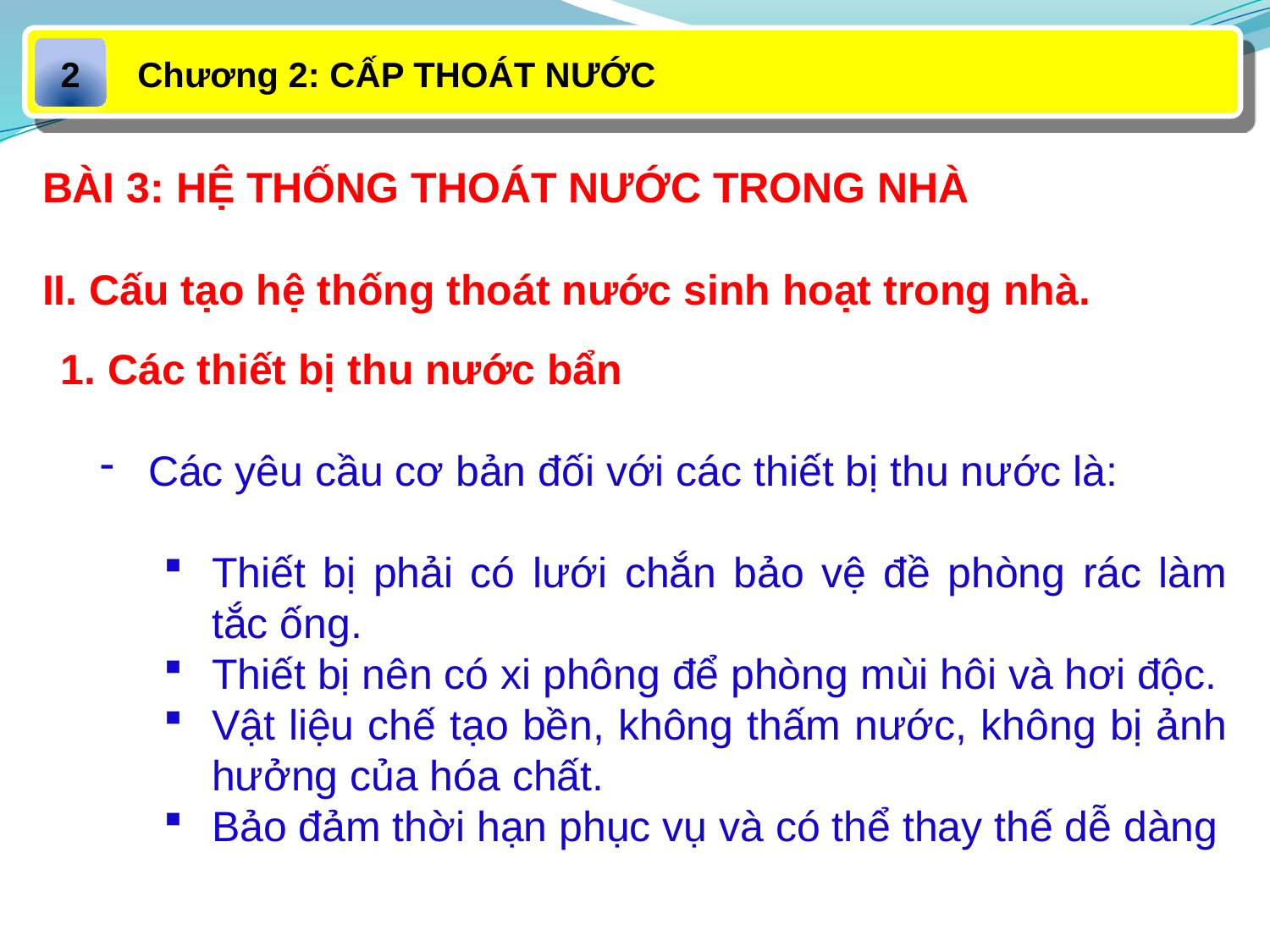

Chương 2: CẤP THOÁT NƯỚC
2

BÀI 3: HỆ THỐNG THOÁT NƯỚC TRONG NHÀ

II. Cấu tạo hệ thống thoát nước sinh hoạt trong nhà.

1. Các thiết bị thu nước bẩn

Các yêu cầu cơ bản đối với các thiết bị thu nước là:

Thiết bị phải có lưới chắn bảo vệ đề phòng rác làm tắc ống.
Thiết bị nên có xi phông để phòng mùi hôi và hơi độc.
Vật liệu chế tạo bền, không thấm nước, không bị ảnh hưởng của hóa chất.
Bảo đảm thời hạn phục vụ và có thể thay thế dễ dàng